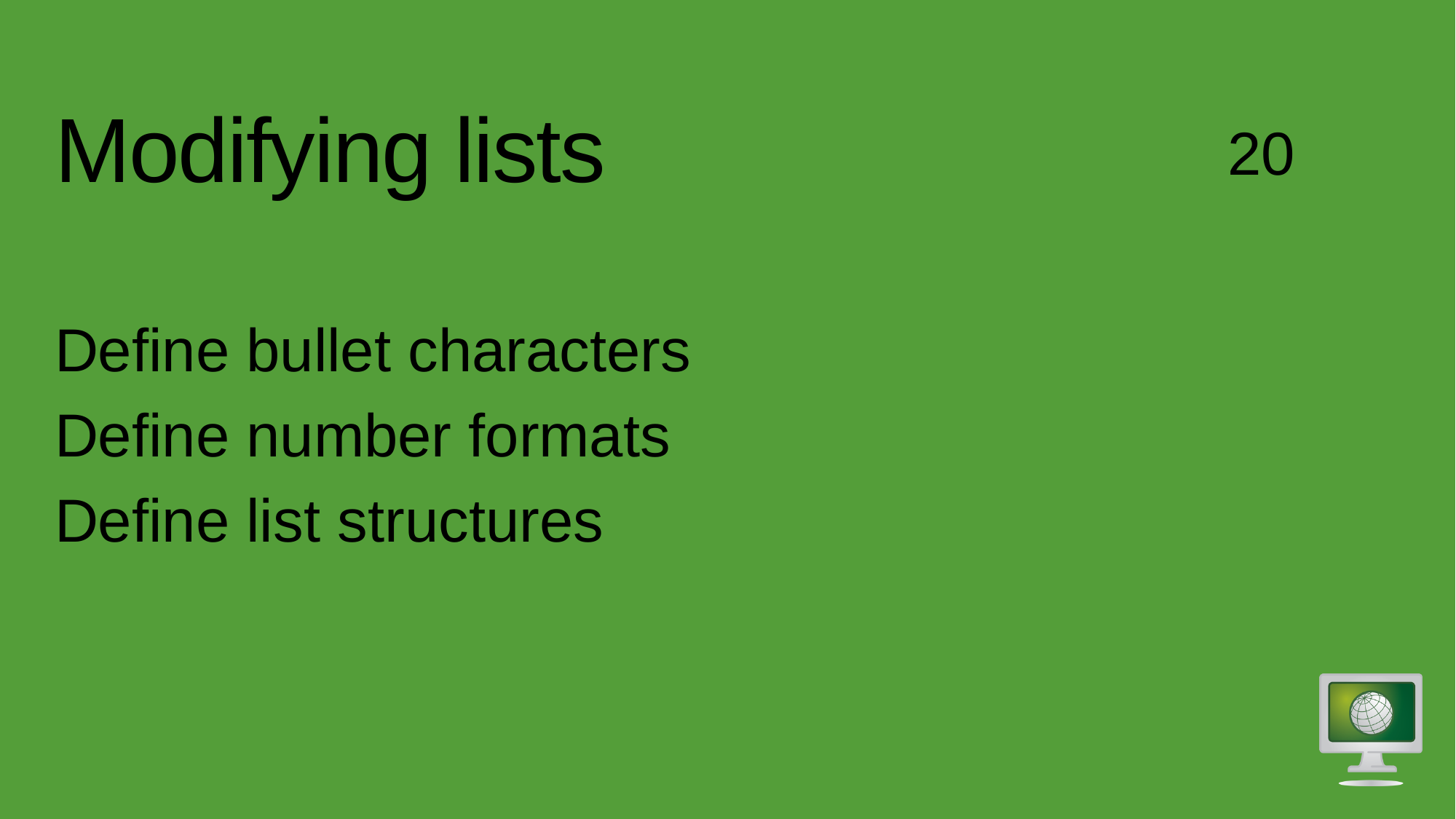

# Modifying lists
20
Define bullet characters
Define number formats
Define list structures